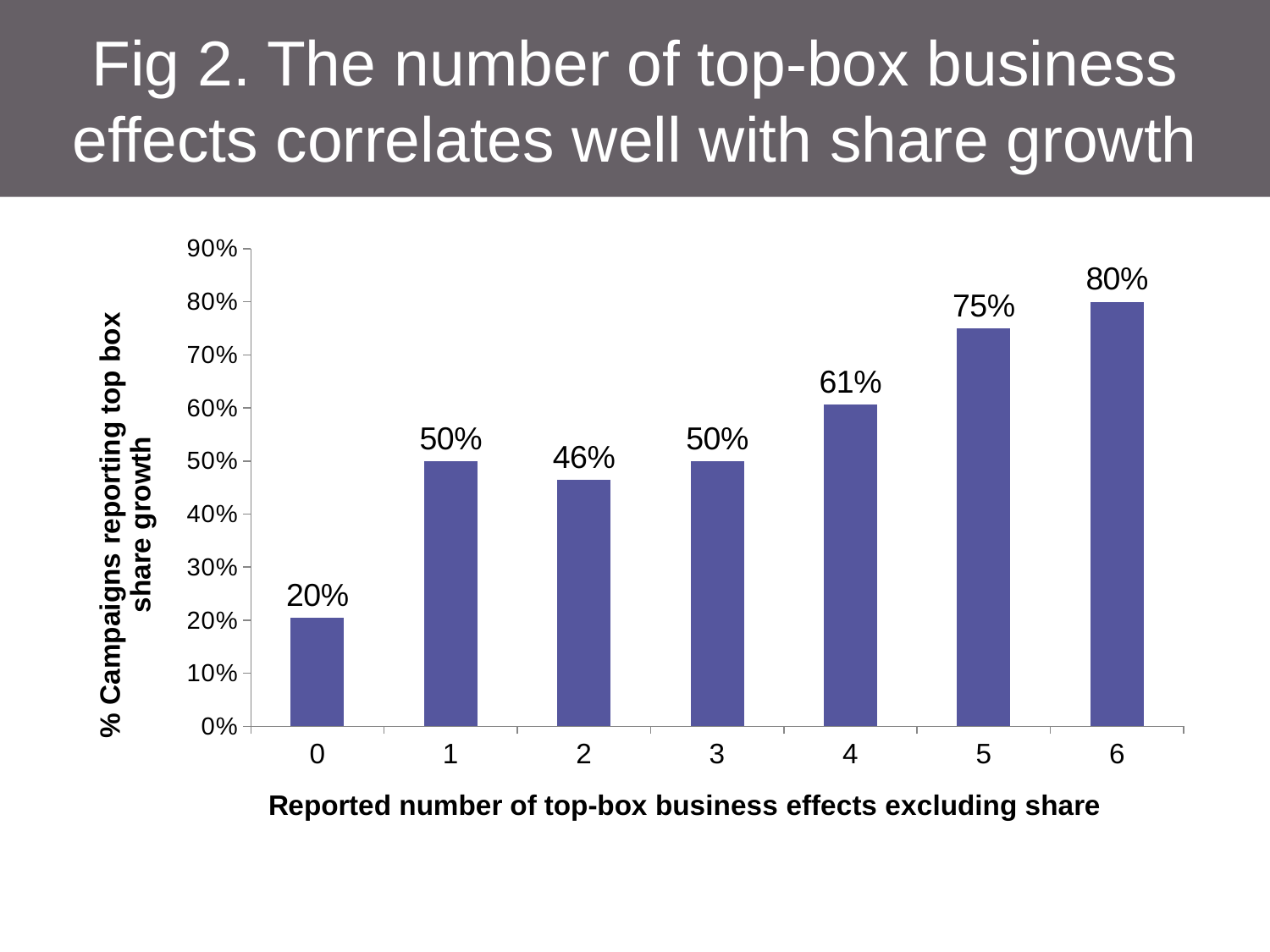

# Fig 2. The number of top-box business effects correlates well with share growth

### Chart

| Category | % reporting top box share |
|---|---|
| 0.0 | 0.204545454545455 |
| 1.0 | 0.5 |
| 2.0 | 0.464285714285714 |
| 3.0 | 0.5 |
| 4.0 | 0.606060606060606 |
| 5.0 | 0.75 |
| 6.0 | 0.8 |